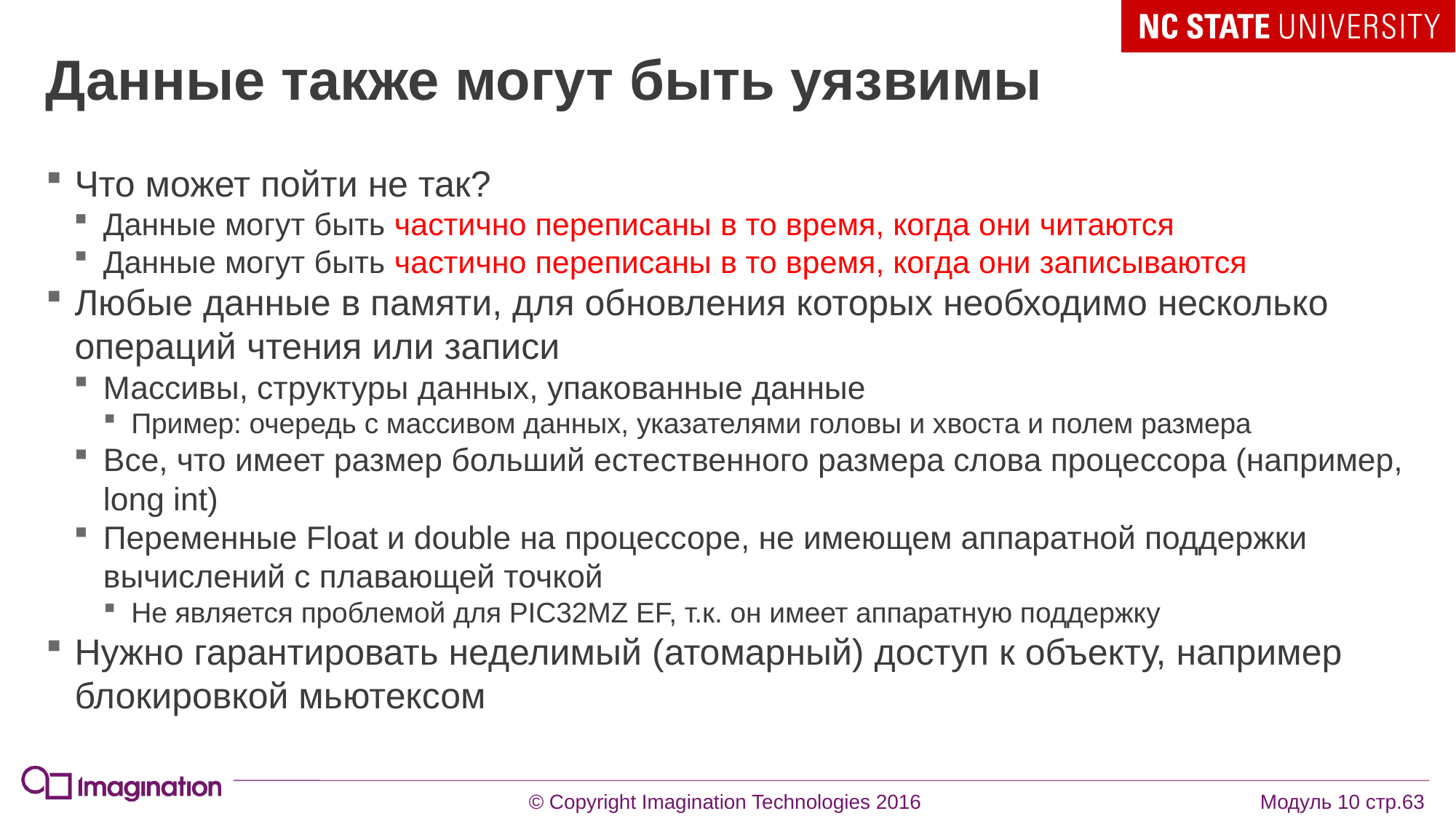

# Данные также могут быть уязвимы

Что может пойти не так?
Данные могут быть частично переписаны в то время, когда они читаются
Данные могут быть частично переписаны в то время, когда они записываются
Любые данные в памяти, для обновления которых необходимо несколько операций чтения или записи
Массивы, структуры данных, упакованные данные
Пример: очередь с массивом данных, указателями головы и хвоста и полем размера
Все, что имеет размер больший естественного размера слова процессора (например, long int)
Переменные Float и double на процессоре, не имеющем аппаратной поддержки вычислений с плавающей точкой
Не является проблемой для PIC32MZ EF, т.к. он имеет аппаратную поддержку
Нужно гарантировать неделимый (атомарный) доступ к объекту, например блокировкой мьютексом